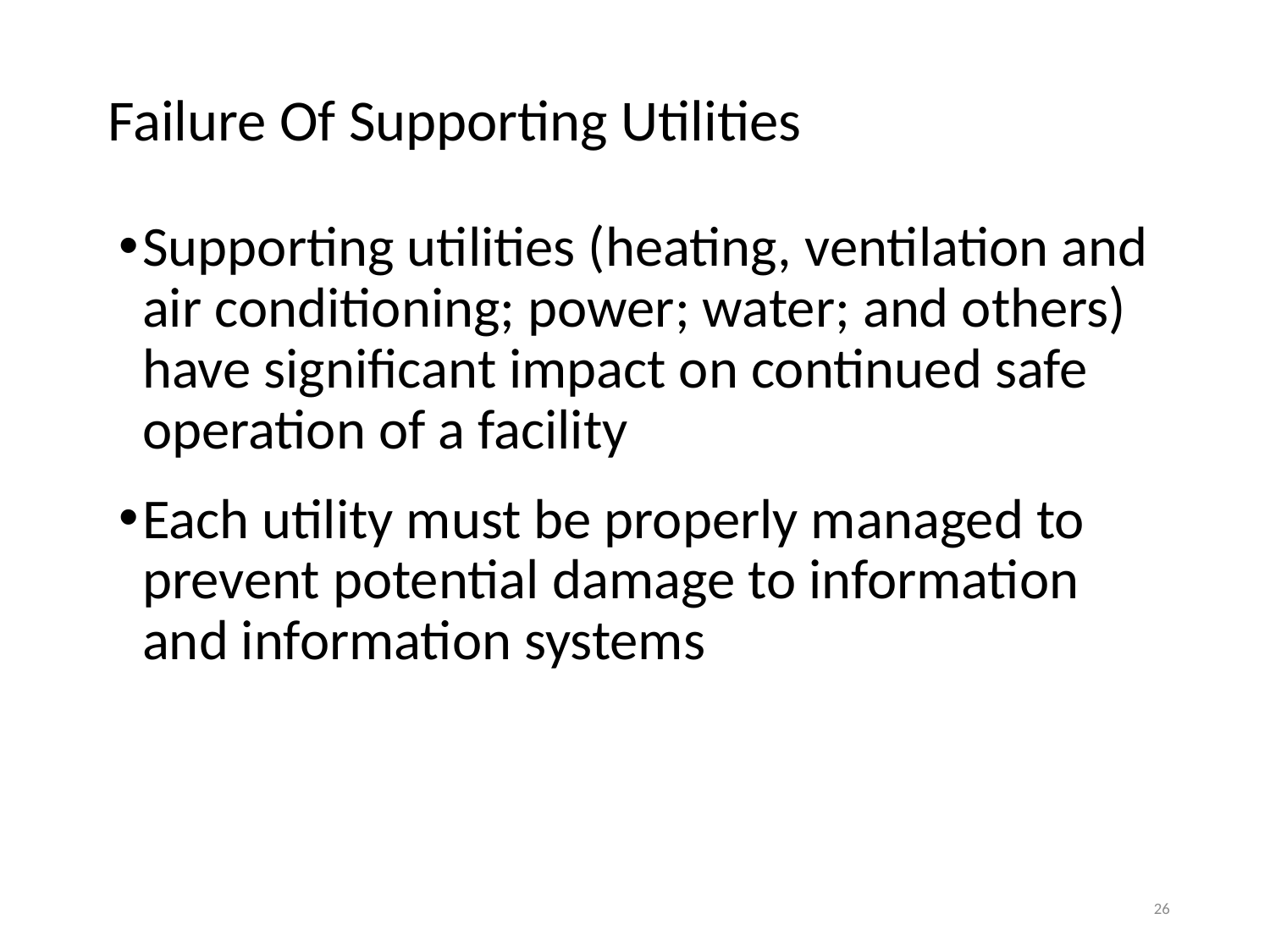

# Failure Of Supporting Utilities
Supporting utilities (heating, ventilation and air conditioning; power; water; and others) have significant impact on continued safe operation of a facility
Each utility must be properly managed to prevent potential damage to information and information systems
26